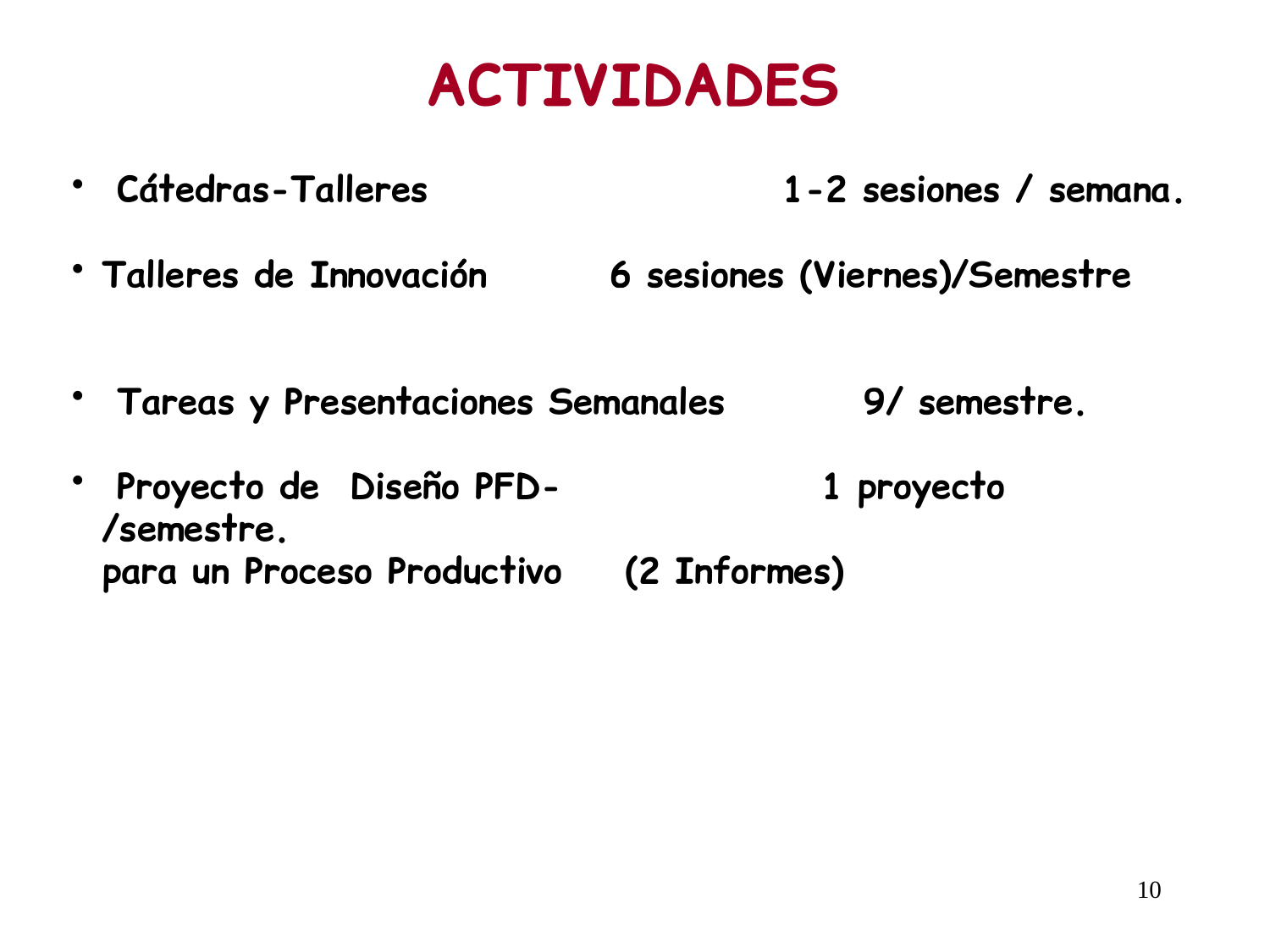

ACTIVIDADES

 Cátedras-Talleres			   1-2 sesiones / semana.

Talleres de Innovación 	6 sesiones (Viernes)/Semestre

 Tareas y Presentaciones Semanales 	9/ semestre.

 Proyecto de  Diseño PFD-                 1 proyecto /semestre.
  para un Proceso Productivo	   (2 Informes)

10